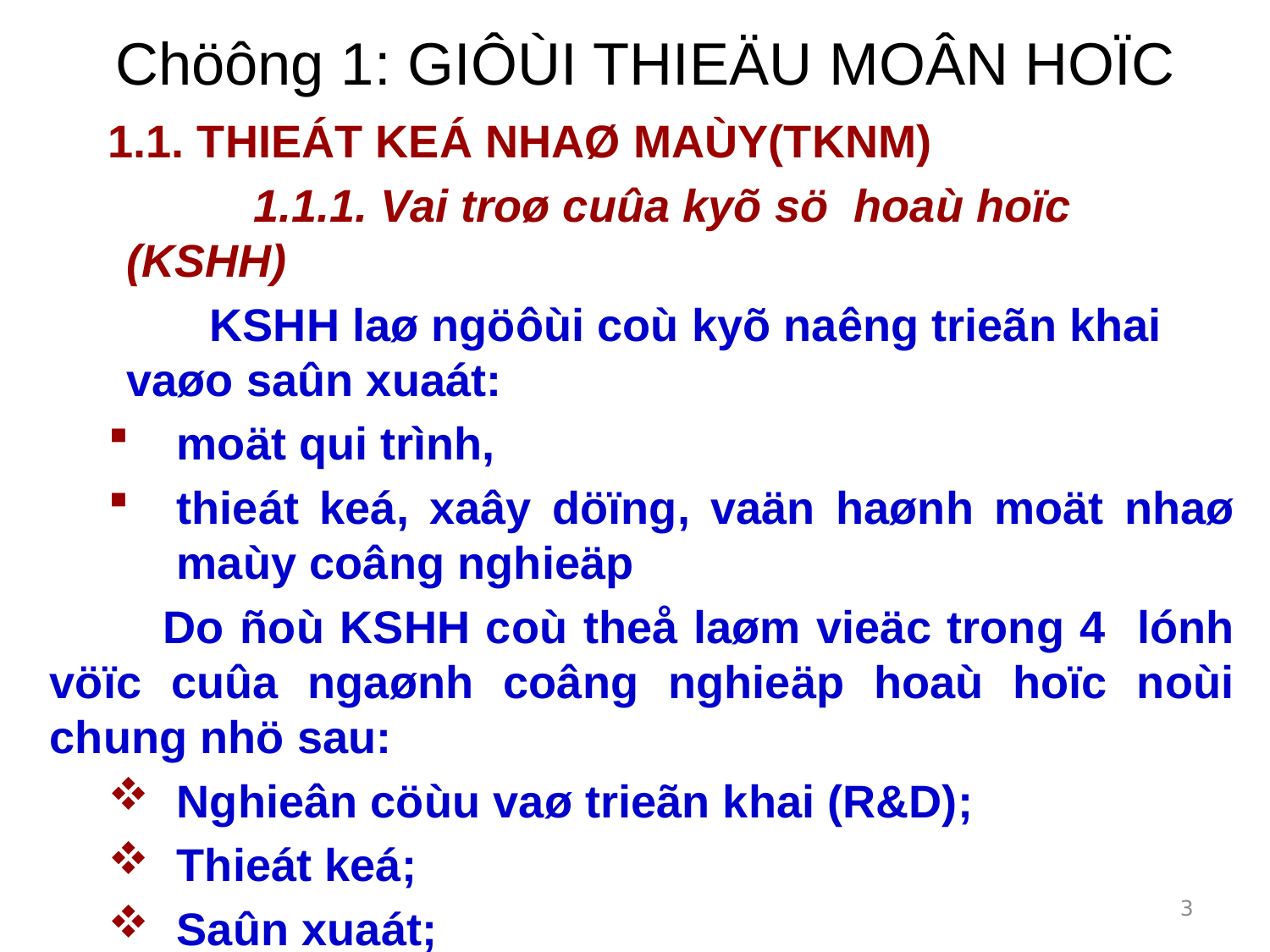

# Chöông 1: GIÔÙI THIEÄU MOÂN HOÏC
1.1. THIEÁT KEÁ NHAØ MAÙY(TKNM)
		1.1.1. Vai troø cuûa kyõ sö  hoaù hoïc (KSHH)
             KSHH laø ngöôùi coù kyõ naêng trieãn khai vaøo saûn xuaát:
moät qui trình,
thieát keá, xaây döïng, vaän haønh moät nhaø maùy coâng nghieäp
Do ñoù KSHH coù theå laøm vieäc trong 4  lónh vöïc cuûa ngaønh coâng nghieäp hoaù hoïc noùi chung nhö sau:
Nghieân cöùu vaø trieãn khai (R&D);
Thieát keá;
Saûn xuaát;
Thöông maïi.
3